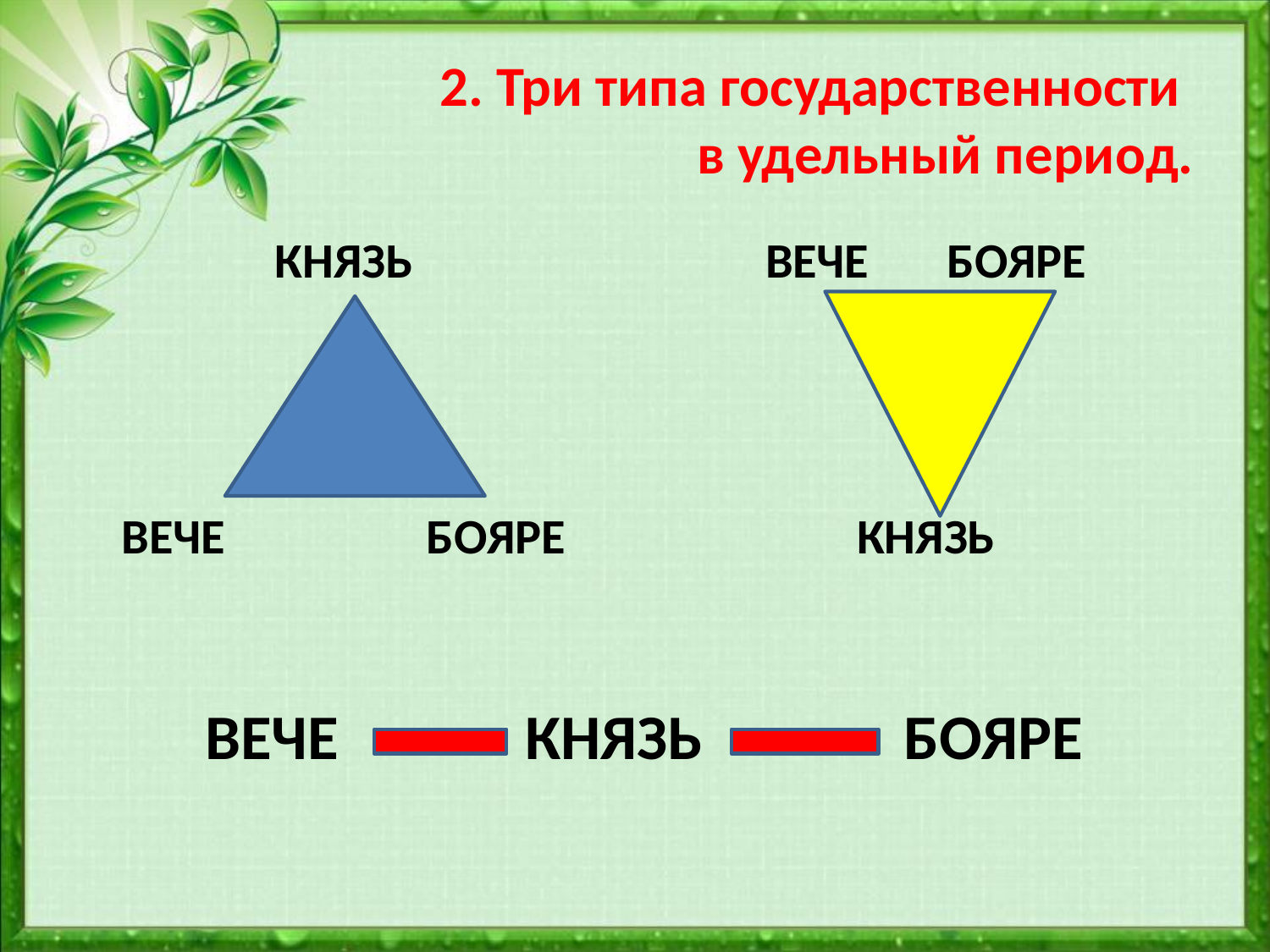

# 2. Три типа государственности в удельный период.
КНЯЗЬ

ВЕЧЕ                  БОЯРЕ
ВЕЧЕ       БОЯРЕ

КНЯЗЬ

ВЕЧЕ             КНЯЗЬ              БОЯРЕ